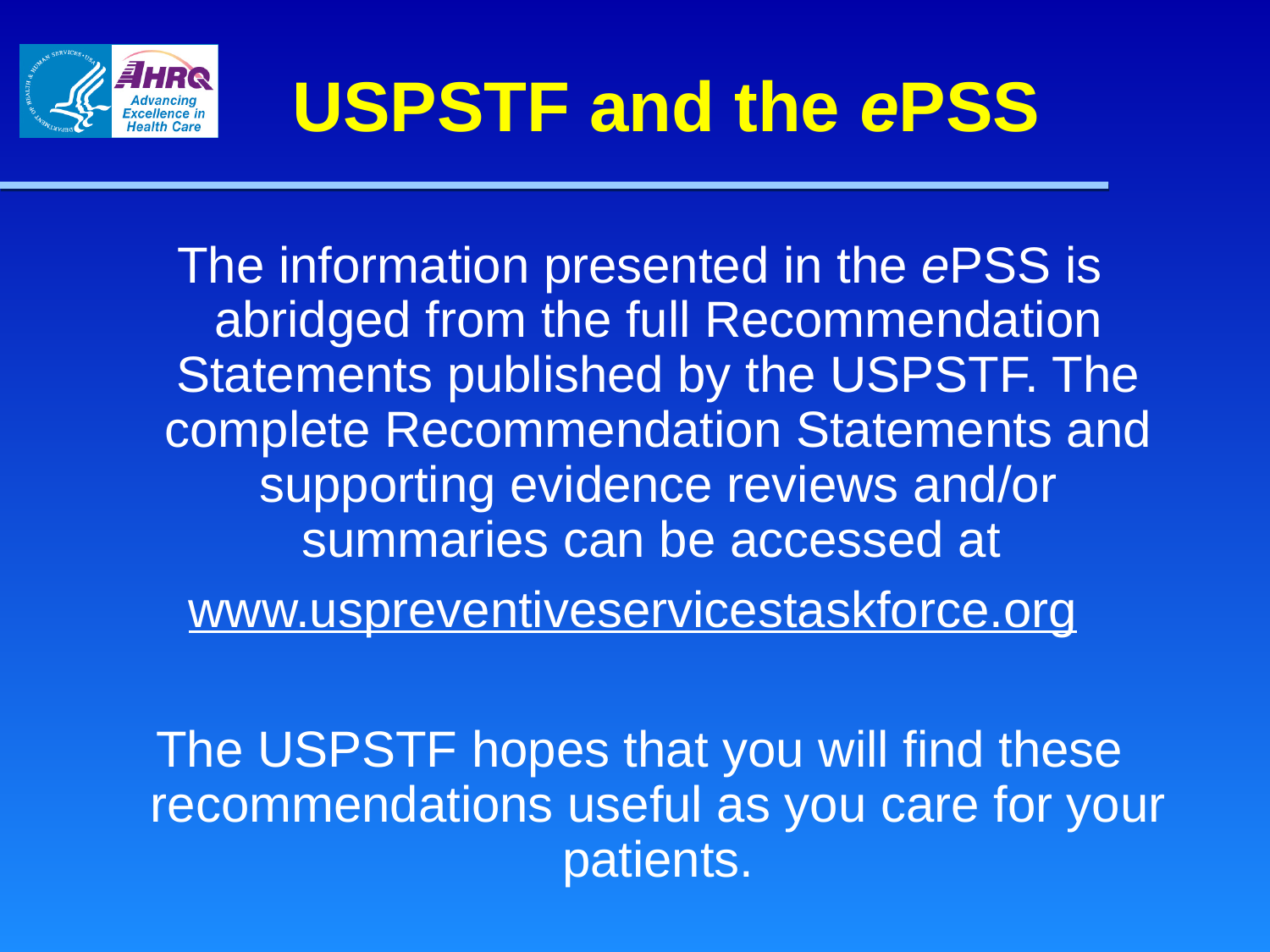

# USPSTF and the ePSS
The information presented in the ePSS is abridged from the full Recommendation Statements published by the USPSTF. The complete Recommendation Statements and supporting evidence reviews and/or summaries can be accessed at
www.uspreventiveservicestaskforce.org

The USPSTF hopes that you will find these recommendations useful as you care for your patients.